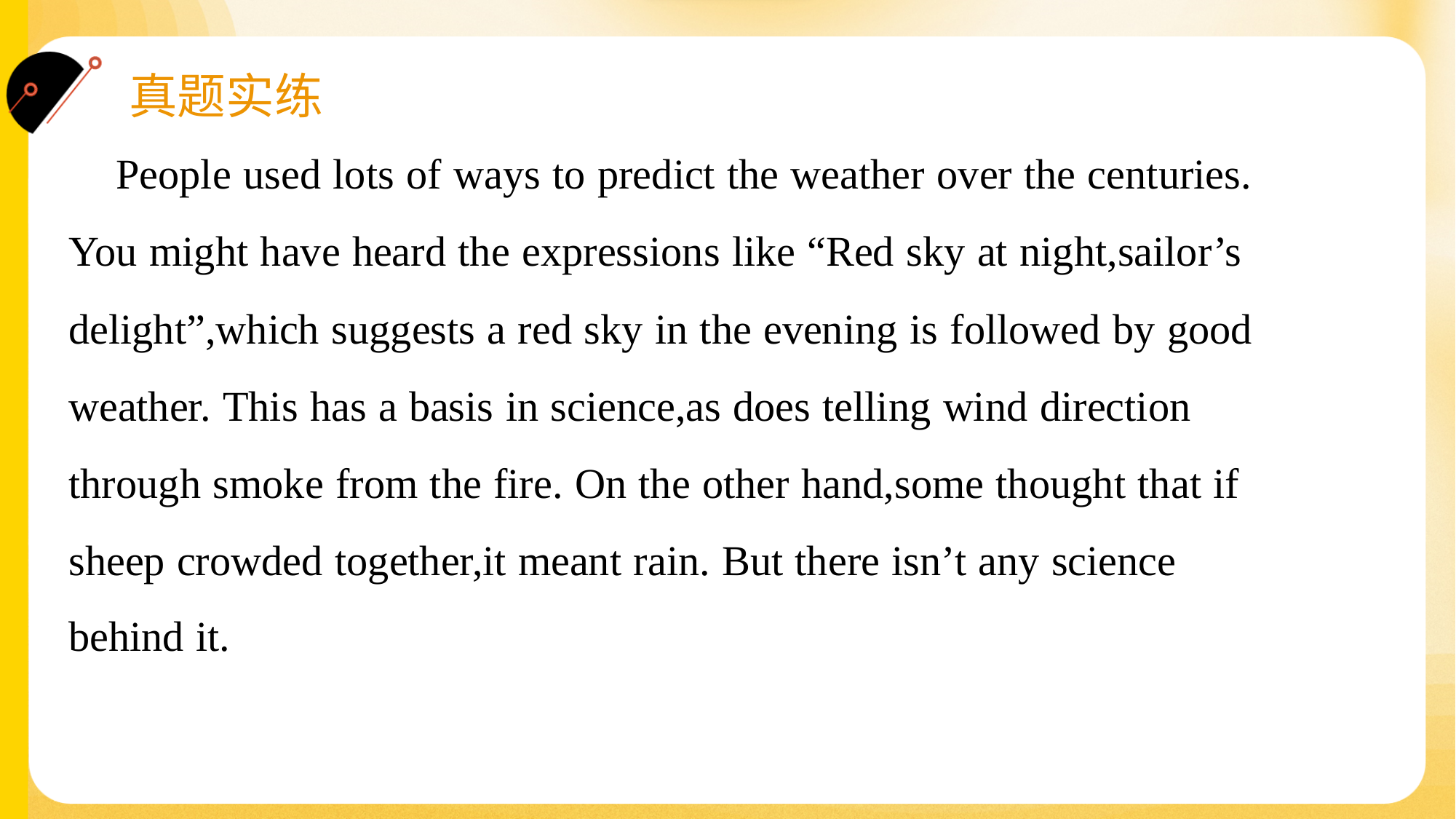

People used lots of ways to predict the weather over the centuries.
You might have heard the expressions like “Red sky at night,sailor’s
delight”,which suggests a red sky in the evening is followed by good
weather. This has a basis in science,as does telling wind direction
through smoke from the fire. On the other hand,some thought that if
sheep crowded together,it meant rain. But there isn’t any science
behind it.#2.3